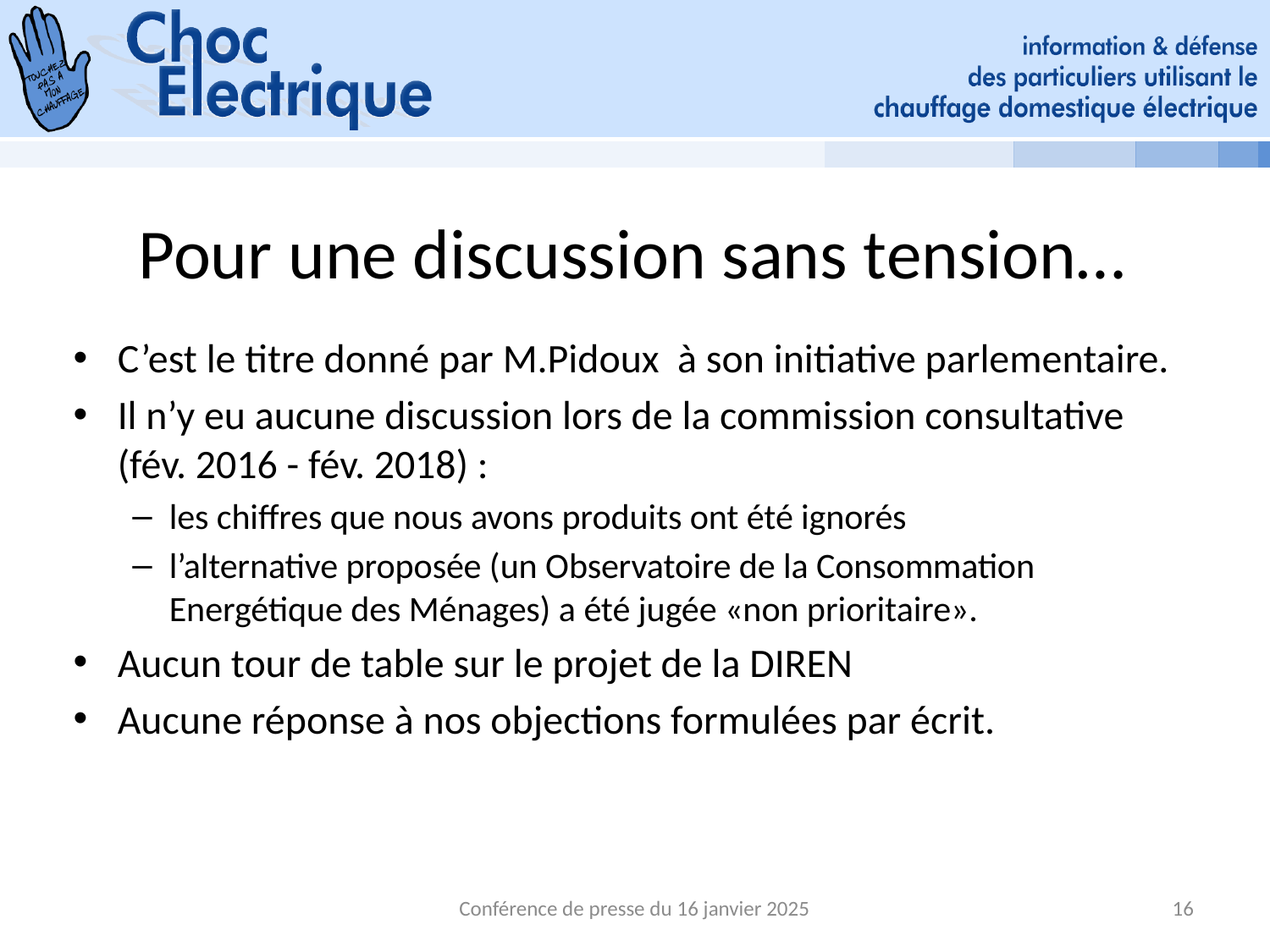

# Pour une discussion sans tension…
C’est le titre donné par M.Pidoux  à son initiative parlementaire.
Il n’y eu aucune discussion lors de la commission consultative (fév. 2016 - fév. 2018) :
les chiffres que nous avons produits ont été ignorés
l’alternative proposée (un Observatoire de la Consommation Energétique des Ménages) a été jugée «non prioritaire».
Aucun tour de table sur le projet de la DIREN
Aucune réponse à nos objections formulées par écrit.

Conférence de presse du 16 janvier 2025
16